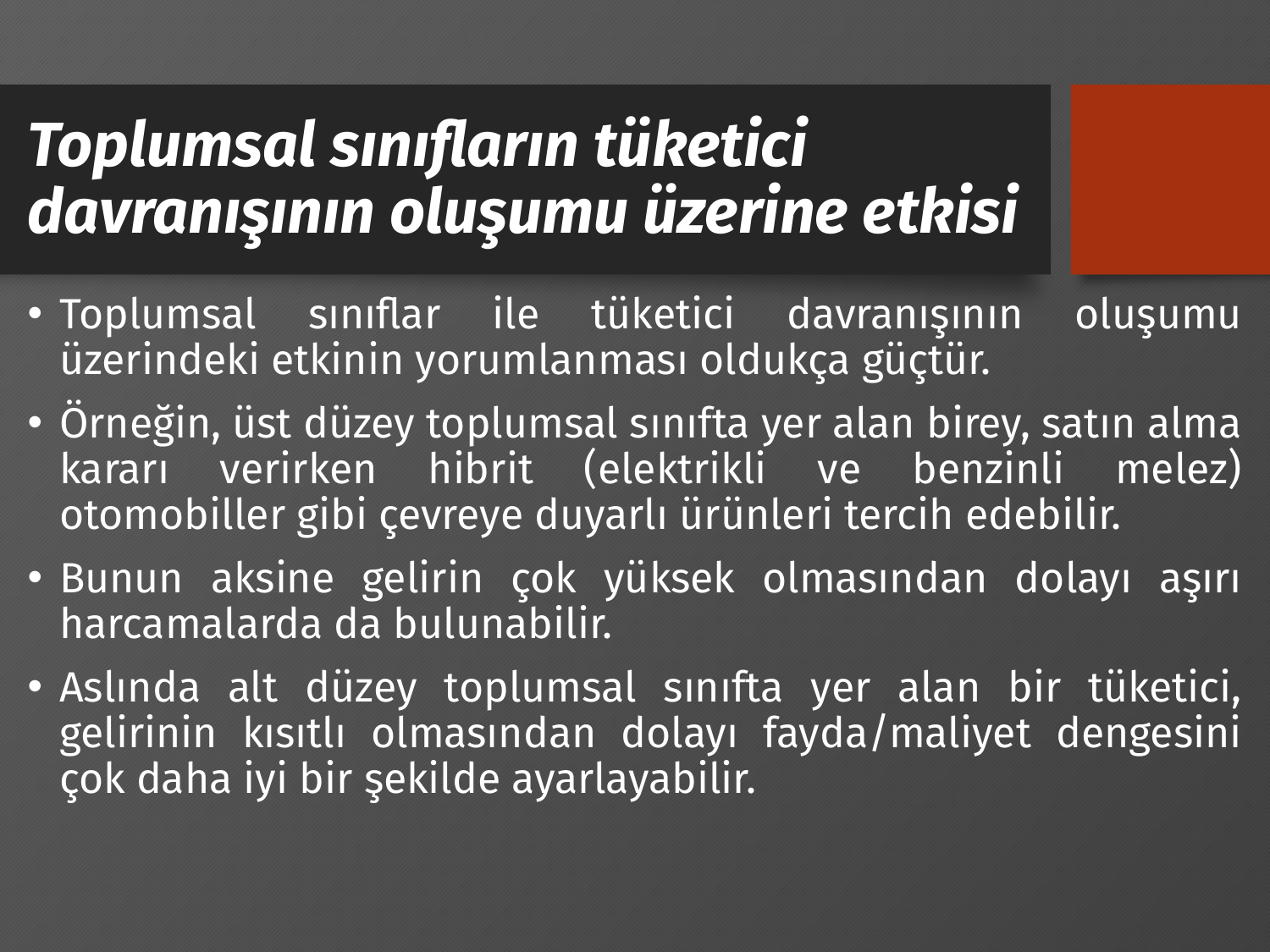

# Toplumsal sınıfların tüketici davranışının oluşumu üzerine etkisi
Toplumsal sınıflar ile tüketici davranışının oluşumu üzerindeki etkinin yorumlanması oldukça güçtür.
Örneğin, üst düzey toplumsal sınıfta yer alan birey, satın alma kararı verirken hibrit (elektrikli ve benzinli melez) otomobiller gibi çevreye duyarlı ürünleri tercih edebilir.
Bunun aksine gelirin çok yüksek olmasından dolayı aşırı harcamalarda da bulunabilir.
Aslında alt düzey toplumsal sınıfta yer alan bir tüketici, gelirinin kısıtlı olmasından dolayı fayda/maliyet dengesini çok daha iyi bir şekilde ayarlayabilir.